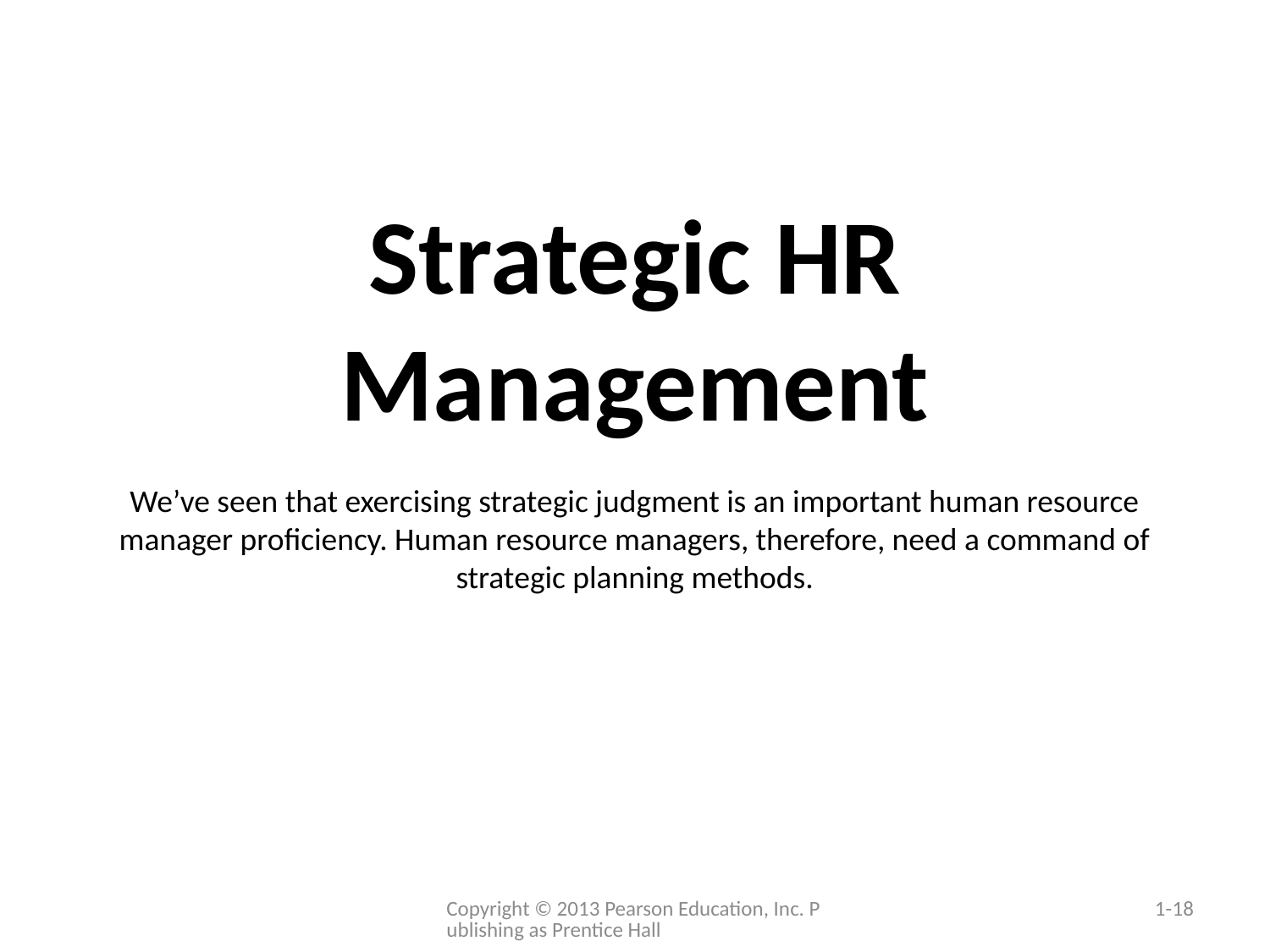

# Strategic HR Management We’ve seen that exercising strategic judgment is an important human resource manager proficiency. Human resource managers, therefore, need a command of strategic planning methods.
Copyright © 2013 Pearson Education, Inc. Publishing as Prentice Hall
1-18